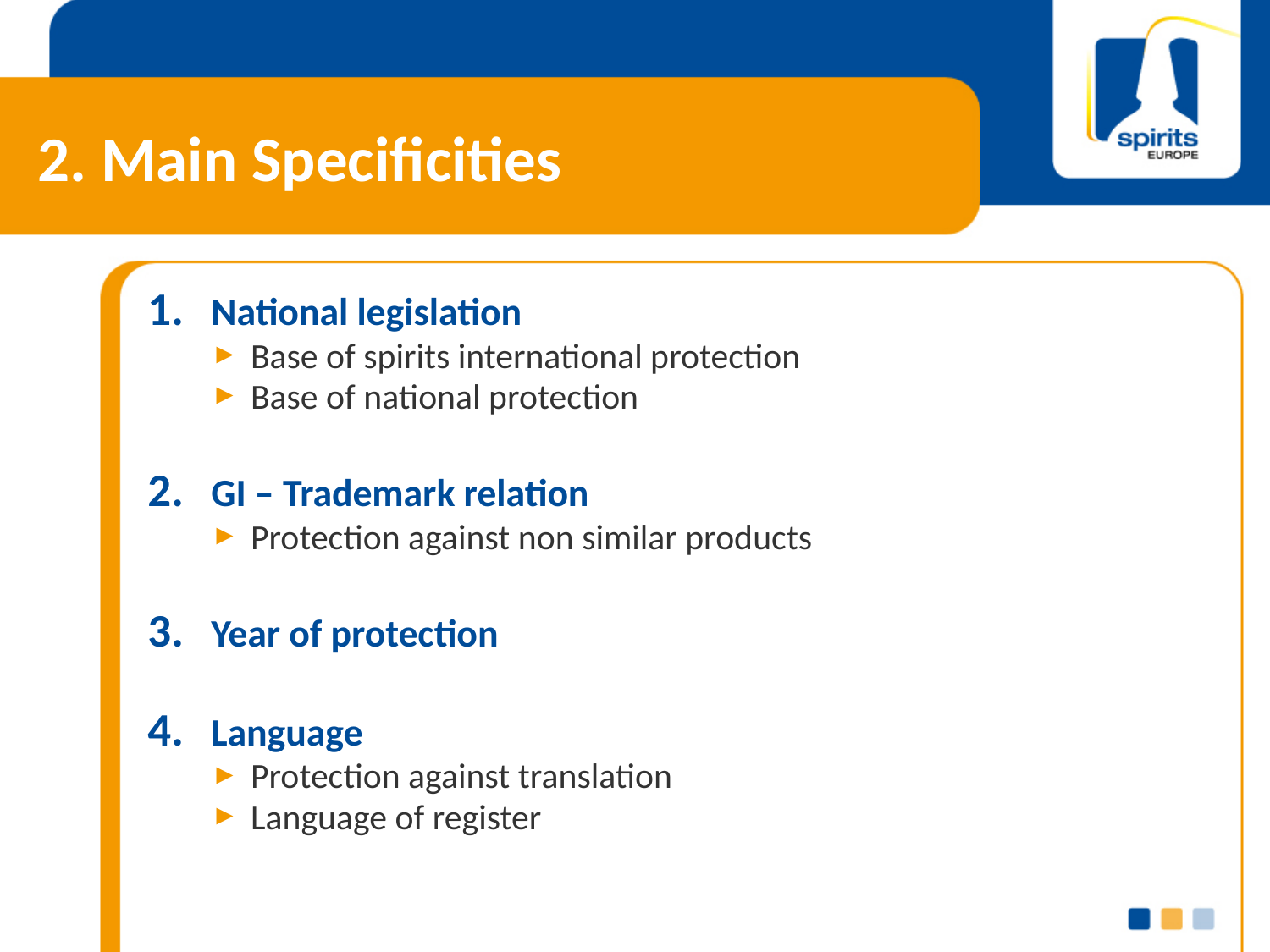

# 2. Main Specificities
National legislation
Base of spirits international protection
Base of national protection

GI – Trademark relation
Protection against non similar products

Year of protection

Language
Protection against translation
Language of register